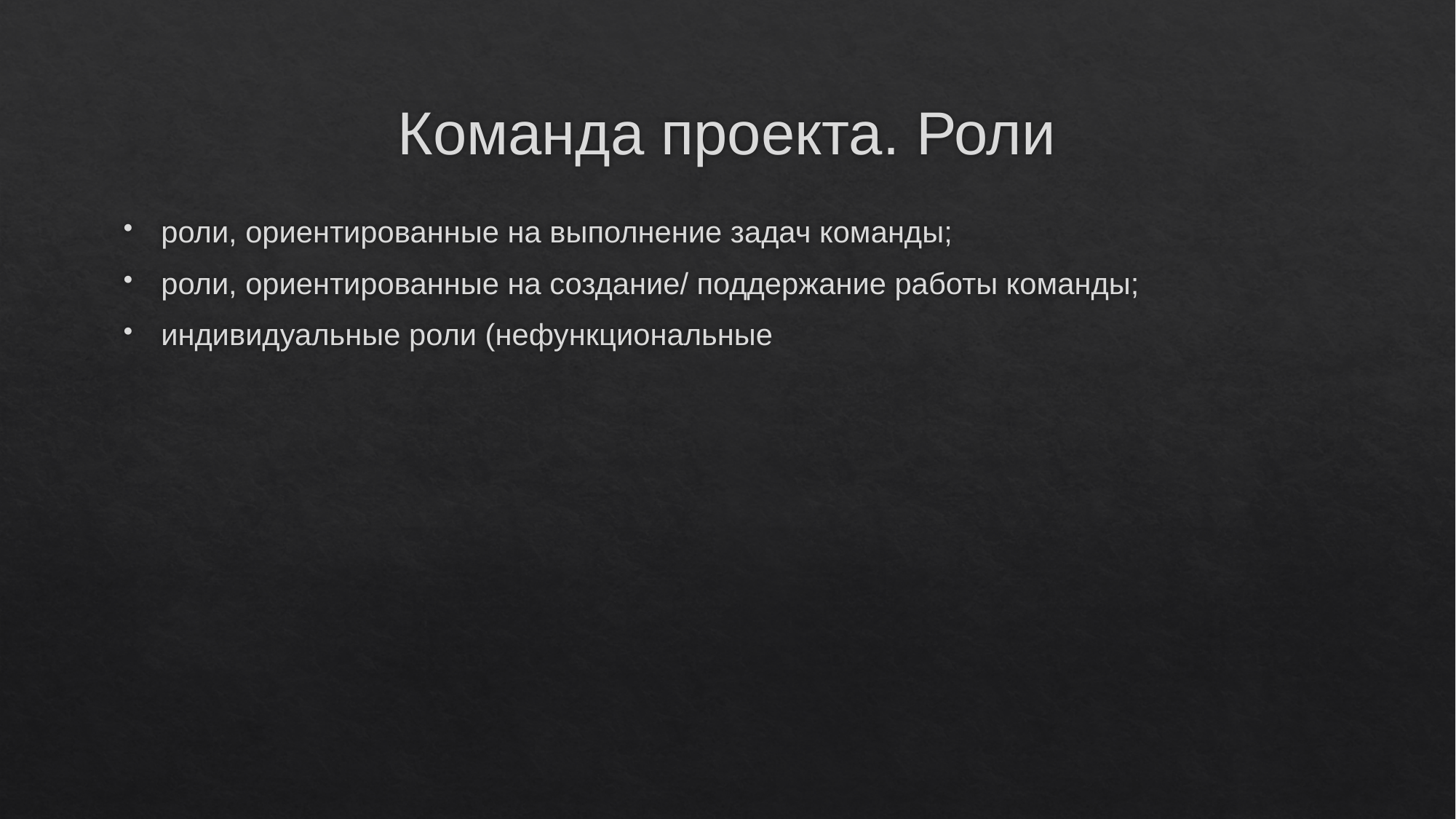

# Команда проекта. Роли
роли, ориентированные на выполнение задач команды;
роли, ориентированные на создание/ поддержание работы команды;
индивидуальные роли (нефункциональные